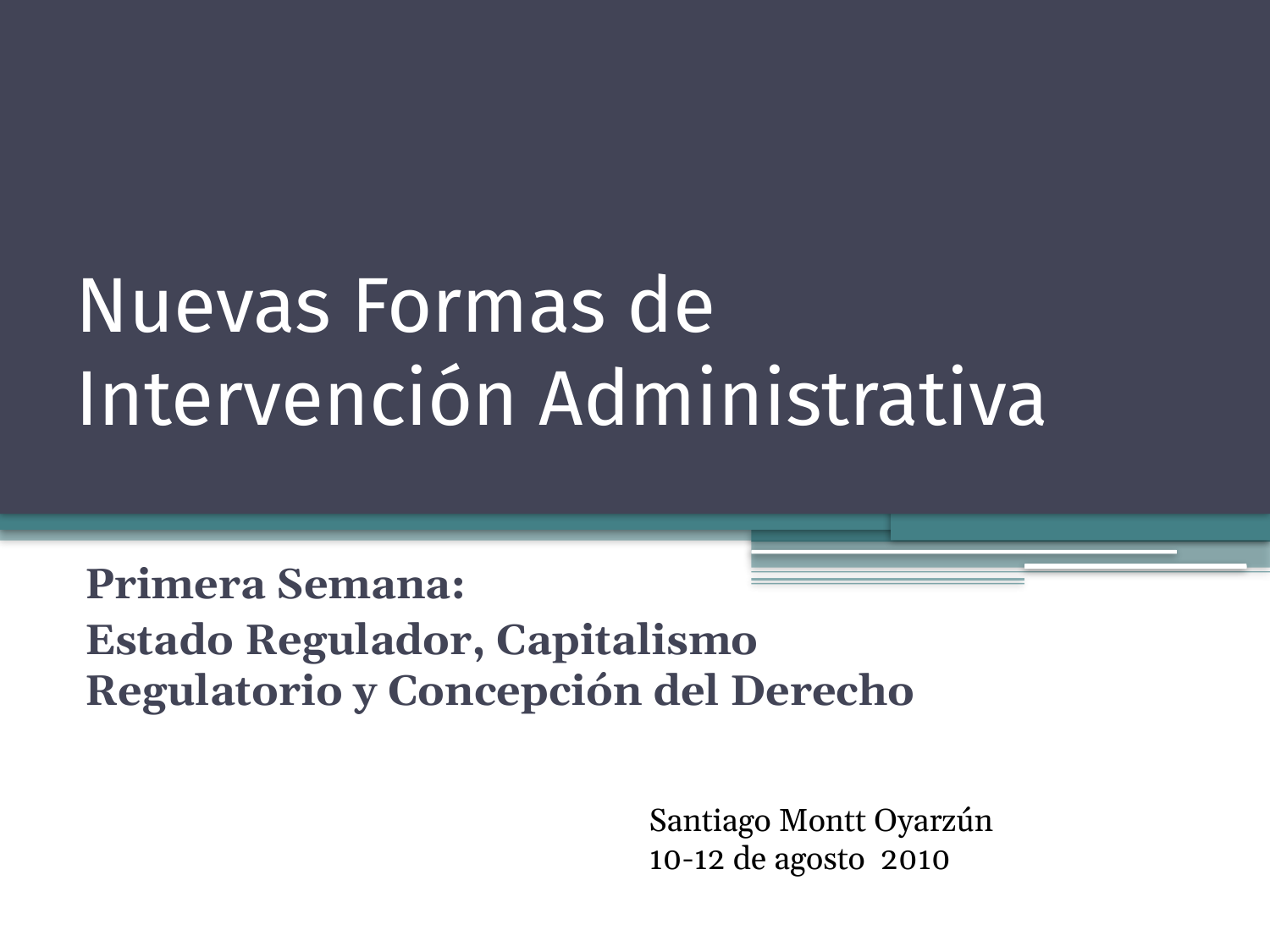

# Nuevas Formas de Intervención Administrativa
Primera Semana:
Estado Regulador, Capitalismo Regulatorio y Concepción del Derecho
Santiago Montt Oyarzún
10-12 de agosto  2010